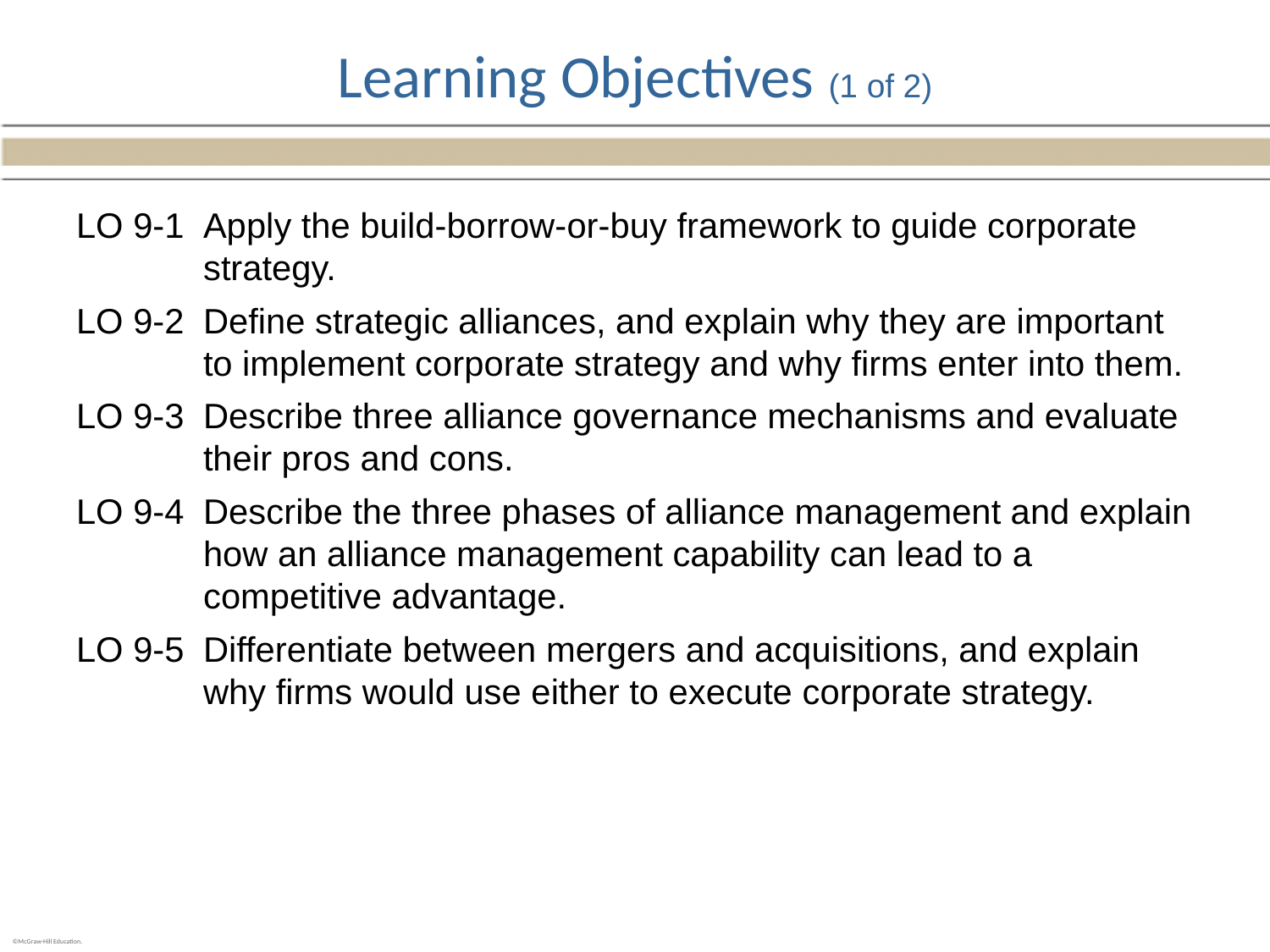

# Learning Objectives (1 of 2)
LO 9-1	Apply the build-borrow-or-buy framework to guide corporate strategy.
LO 9-2	Define strategic alliances, and explain why they are important to implement corporate strategy and why firms enter into them.
LO 9-3	Describe three alliance governance mechanisms and evaluate their pros and cons.
LO 9-4	Describe the three phases of alliance management and explain how an alliance management capability can lead to a competitive advantage.
LO 9-5	Differentiate between mergers and acquisitions, and explain why firms would use either to execute corporate strategy.